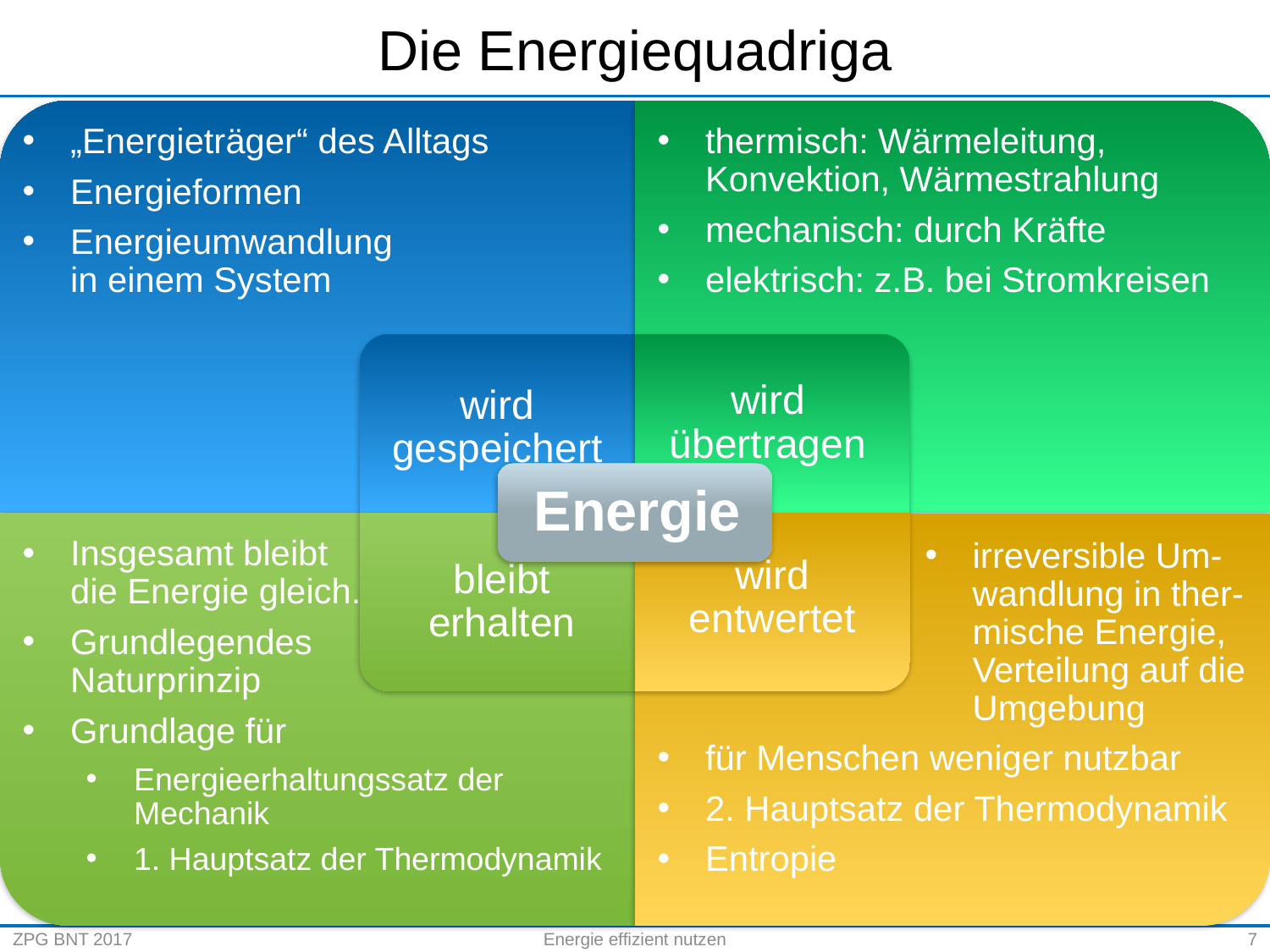

# Die Energiequadriga
„Energieträger“ des Alltags
Energieformen
Energieumwandlung
in einem System

thermisch: Wärmeleitung, Konvektion, Wärmestrahlung
mechanisch: durch Kräfte
elektrisch: z.B. bei Stromkreisen
wird gespeichert
wird übertragen
bleibt erhalten
wird entwertet
Energie

Insgesamt bleibt
die Energie gleich.
Grundlegendes
Naturprinzip
Grundlage für
Energieerhaltungssatz der Mechanik
1. Hauptsatz der Thermodynamik

irreversible Um-wandlung in ther-mische Energie,  Verteilung auf die Umgebung
für Menschen weniger nutzbar
2. Hauptsatz der Thermodynamik
Entropie
ZPG BNT 2017
Energie effizient nutzen
7